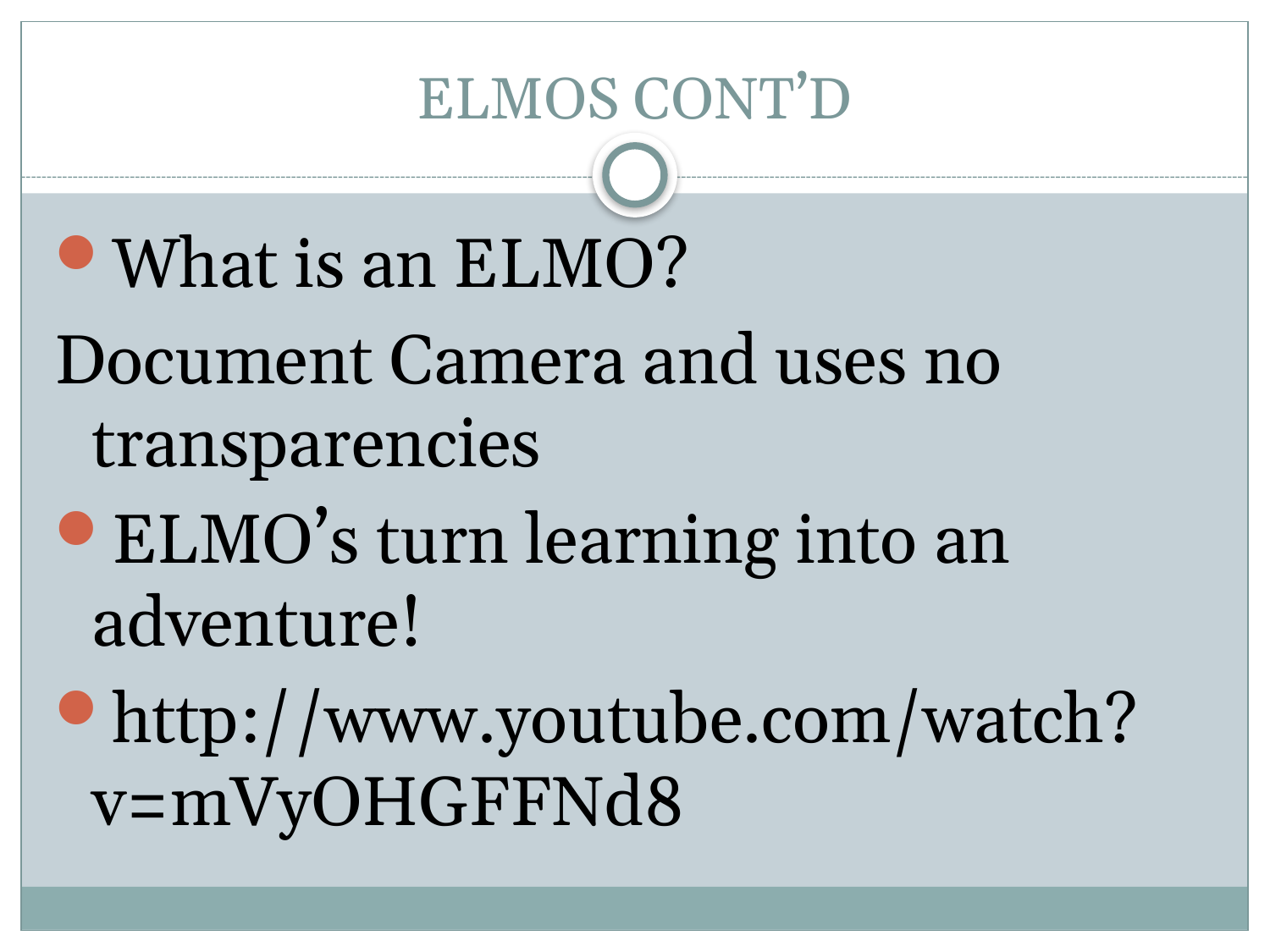

# ELMOS CONT’D
What is an ELMO?
Document Camera and uses no transparencies
ELMO’s turn learning into an adventure!
http://www.youtube.com/watch?v=mVyOHGFFNd8